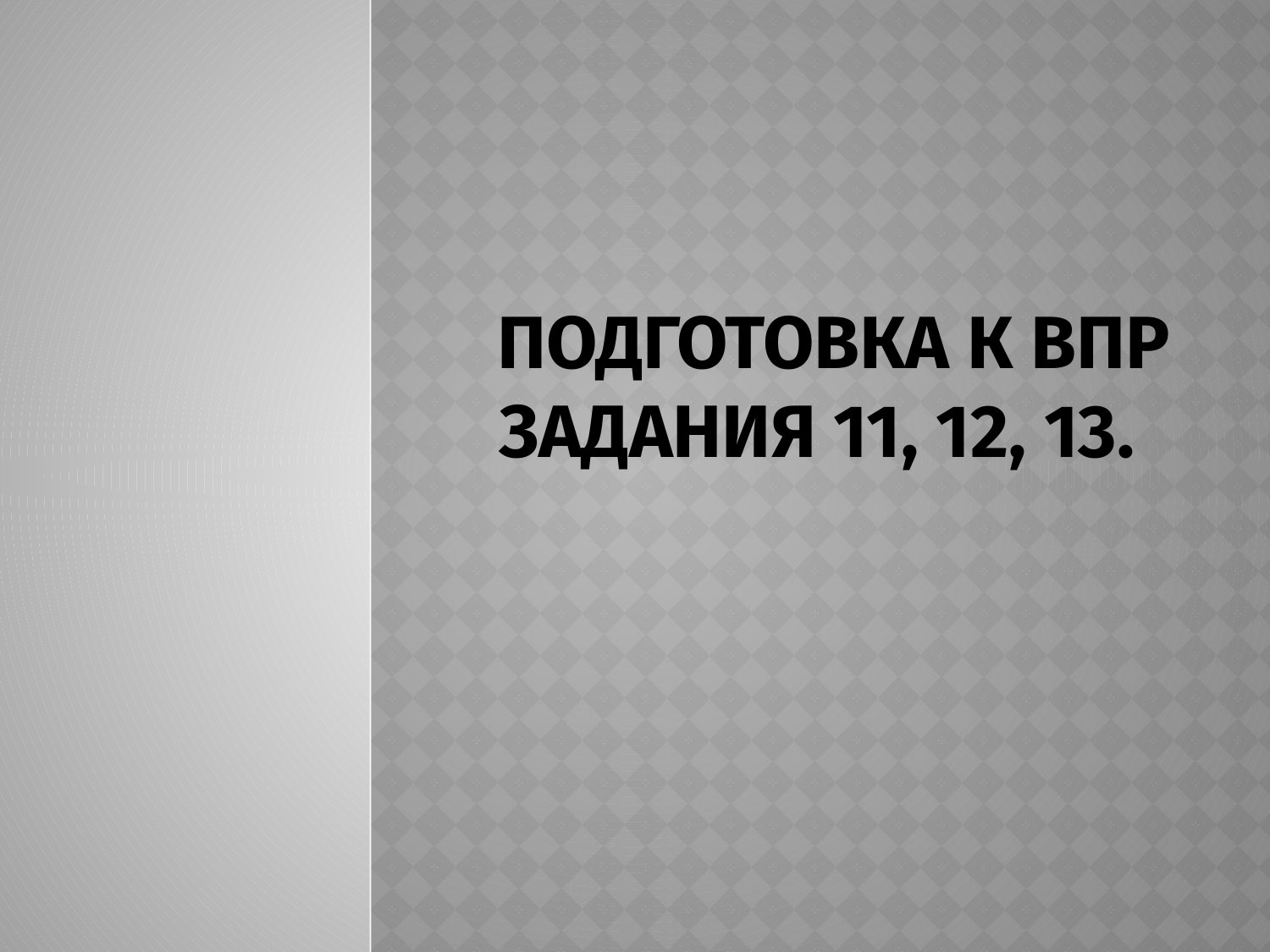

# Подготовка к ВПР задания 11, 12, 13.